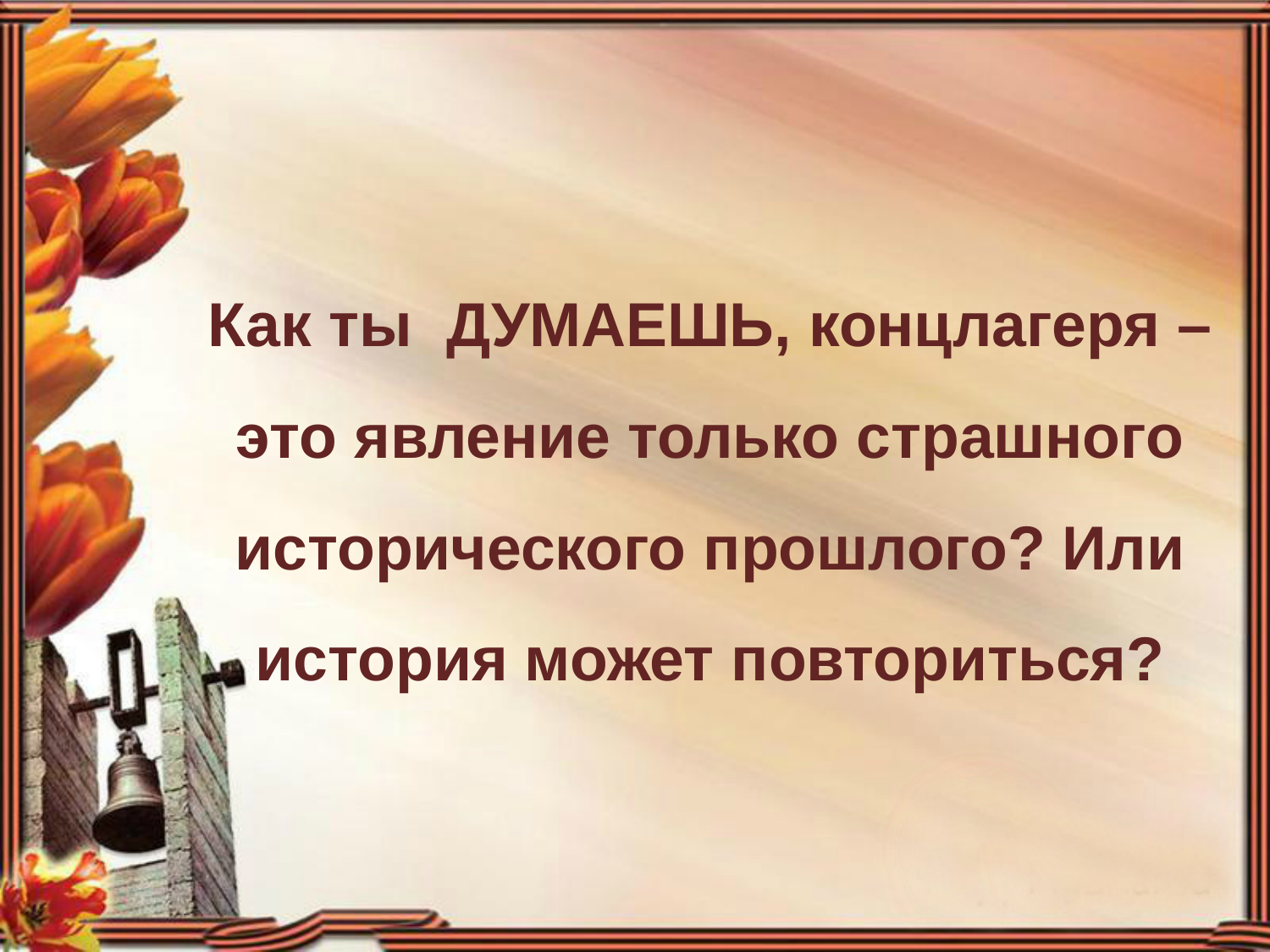

# Как ты  ДУМАЕШЬ, концлагеря – это явление только страшного исторического прошлого? Или история может повториться?